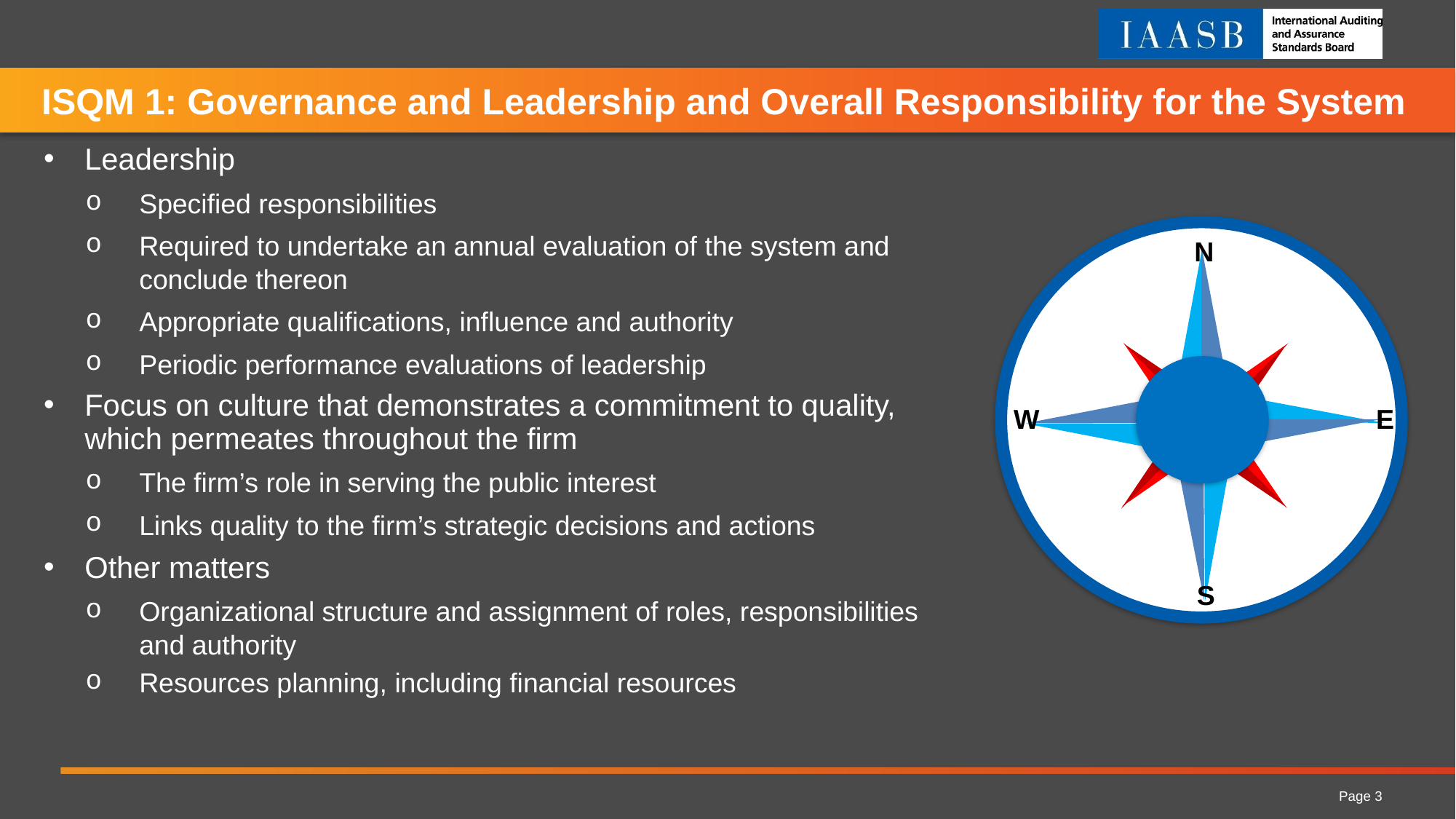

# ISQM 1: Governance and Leadership and Overall Responsibility for the System
Leadership
Specified responsibilities
Required to undertake an annual evaluation of the system and conclude thereon
Appropriate qualifications, influence and authority
Periodic performance evaluations of leadership
Focus on culture that demonstrates a commitment to quality, which permeates throughout the firm
The firm’s role in serving the public interest
Links quality to the firm’s strategic decisions and actions
Other matters
Organizational structure and assignment of roles, responsibilities and authority
Resources planning, including financial resources

N
W
E
S
Page 3